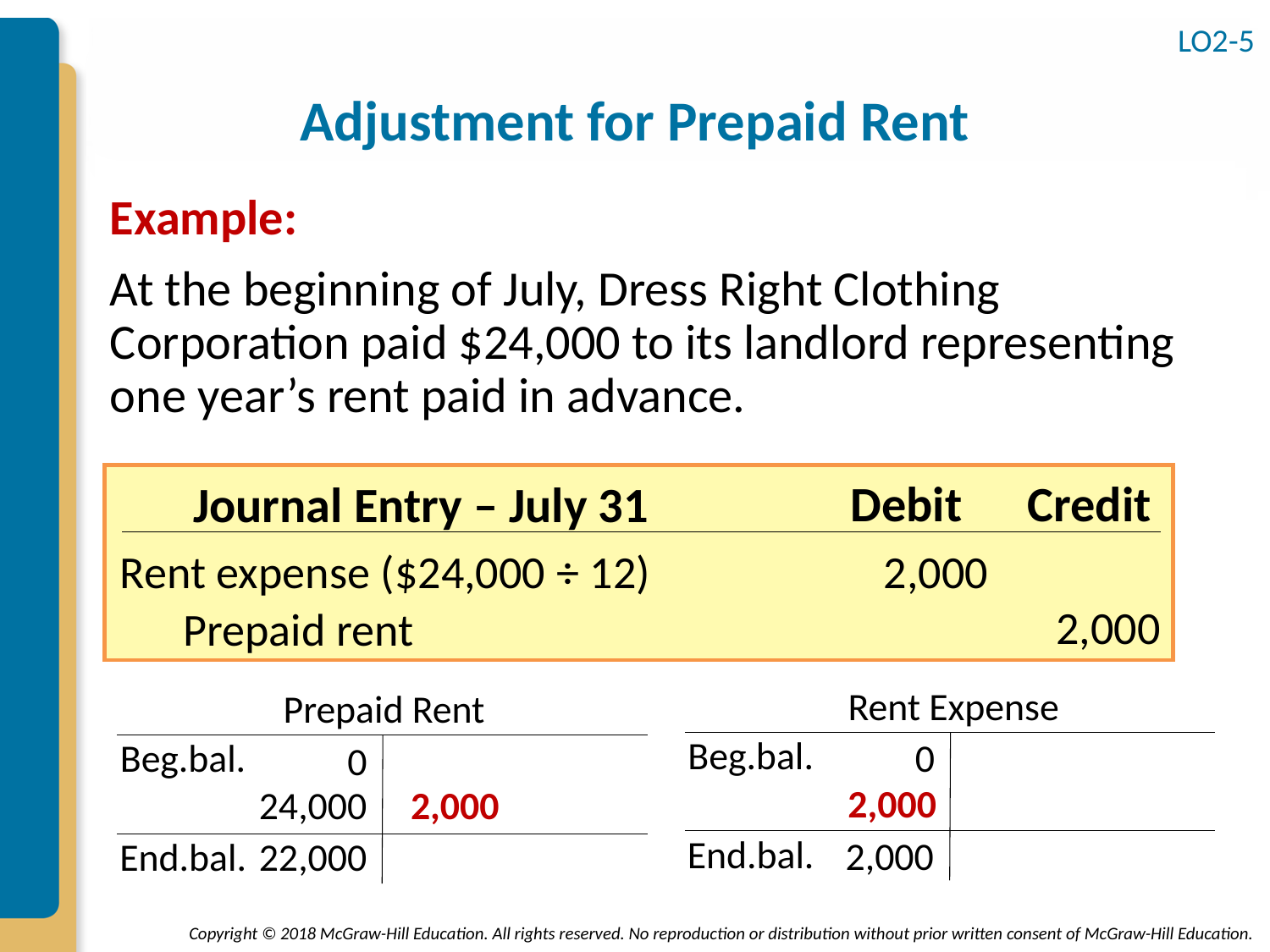

LO2-5
# Adjustment for Prepaid Rent
Example:
At the beginning of July, Dress Right Clothing Corporation paid $24,000 to its landlord representing one year’s rent paid in advance.

Debit
Credit
Journal Entry – July 31
Rent expense ($24,000 ÷ 12)
2,000
2,000
Prepaid rent
Rent Expense
Beg.bal.
0
End.bal.
2,000
Prepaid Rent
Beg.bal.
0
24,000
End.bal.
22,000
2,000
2,000